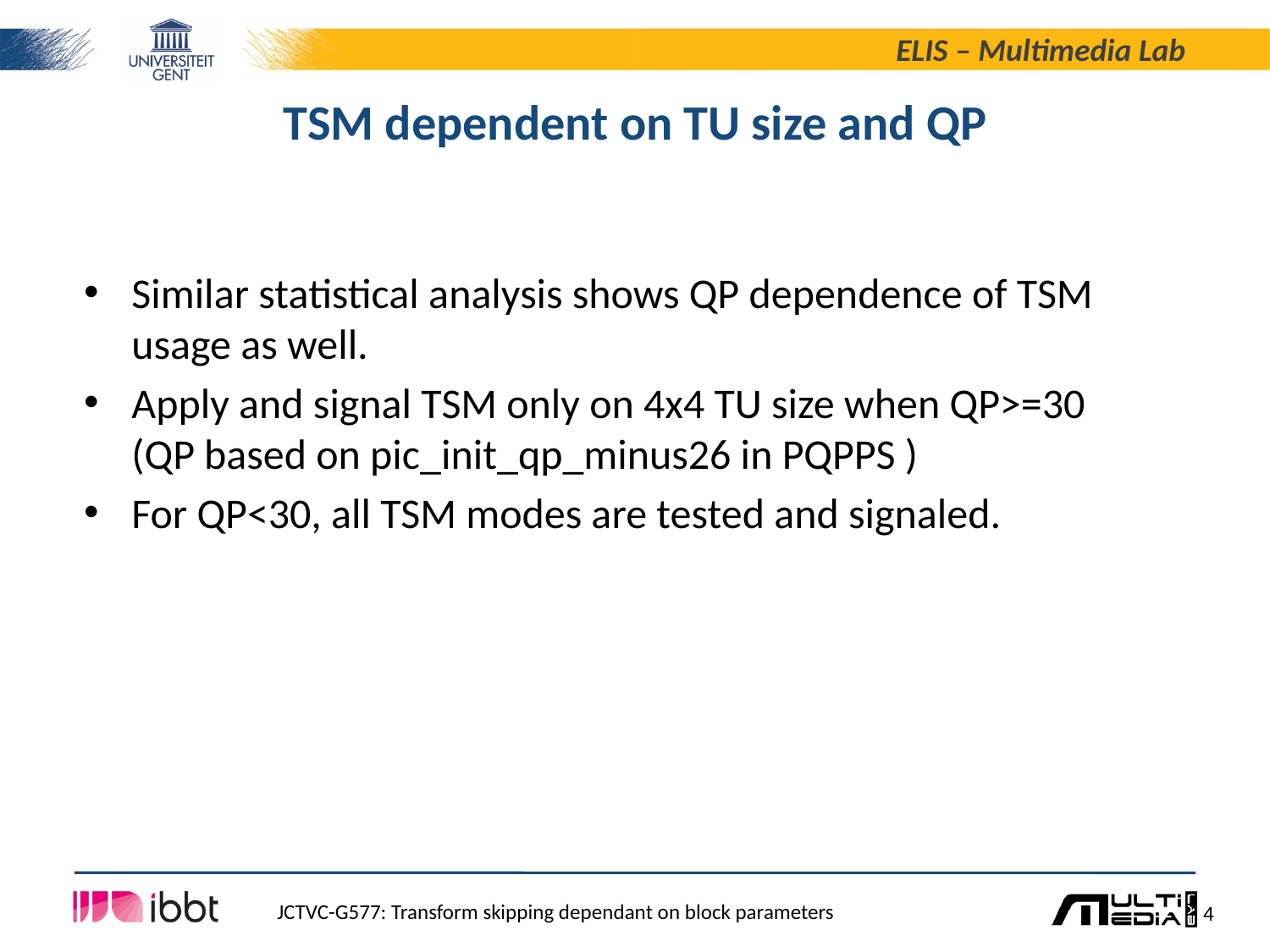

# TSM dependent on TU size and QP
Similar statistical analysis shows QP dependence of TSM usage as well.
Apply and signal TSM only on 4x4 TU size when QP>=30
(QP based on pic_init_qp_minus26 in PQPPS )
For QP<30, all TSM modes are tested and signaled.